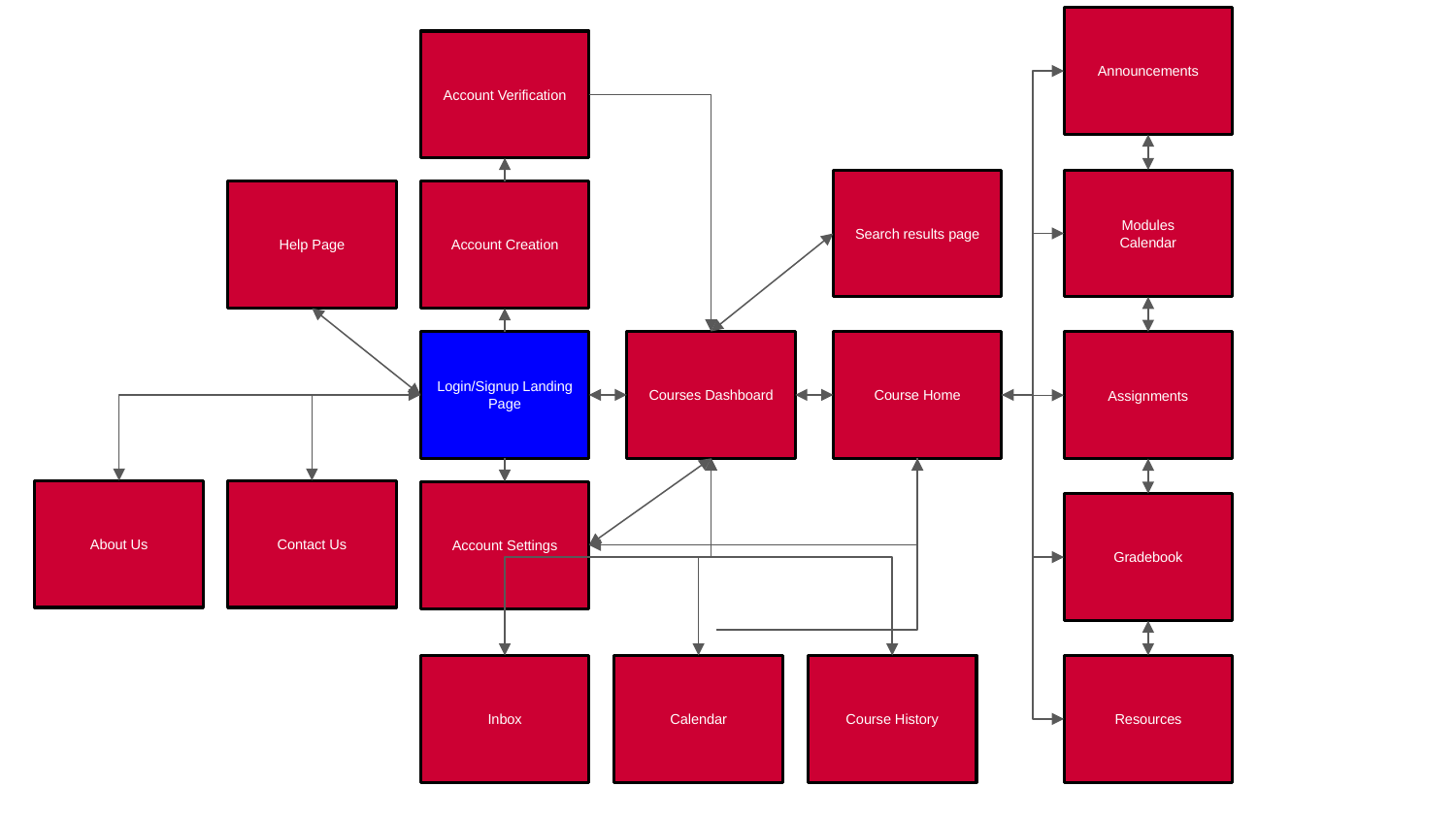

Announcements
Account Verification
Search results page
Modules
Calendar
Account Creation
Help Page
Login/Signup Landing Page
Courses Dashboard
Course Home
Assignments
About Us
Contact Us
Account Settings
Gradebook
Inbox
Calendar
Course History
Resources